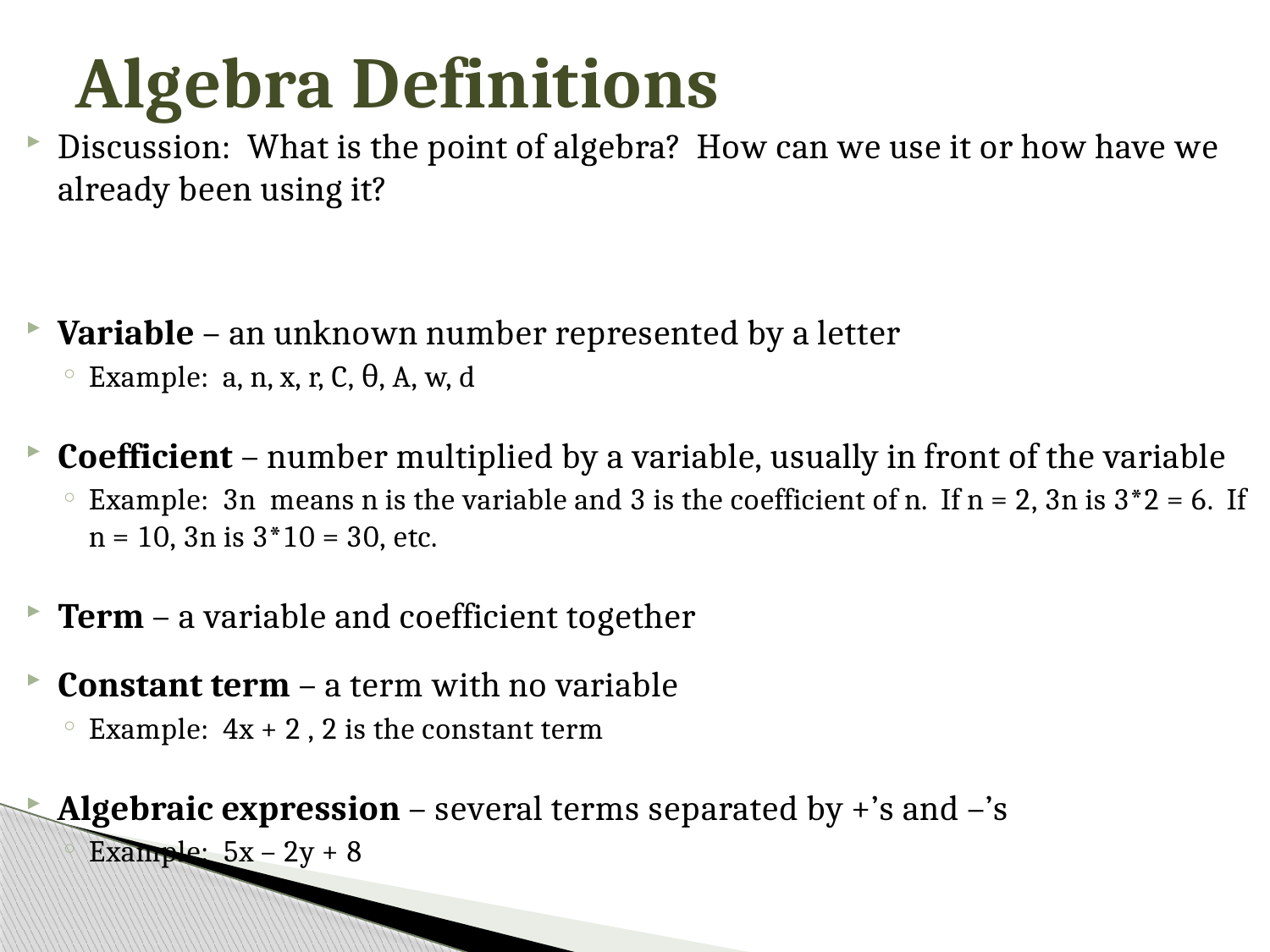

# Algebra Definitions
Discussion:  What is the point of algebra?  How can we use it or how have we already been using it?

Variable – an unknown number represented by a letter
Example:  a, n, x, r, C, θ, A, w, d

Coefficient – number multiplied by a variable, usually in front of the variable
Example:  3n  means n is the variable and 3 is the coefficient of n.  If n = 2, 3n is 3*2 = 6.  If n = 10, 3n is 3*10 = 30, etc.

Term – a variable and coefficient together

Constant term – a term with no variable
Example:  4x + 2 , 2 is the constant term

Algebraic expression – several terms separated by +’s and –’s
Example:  5x – 2y + 8